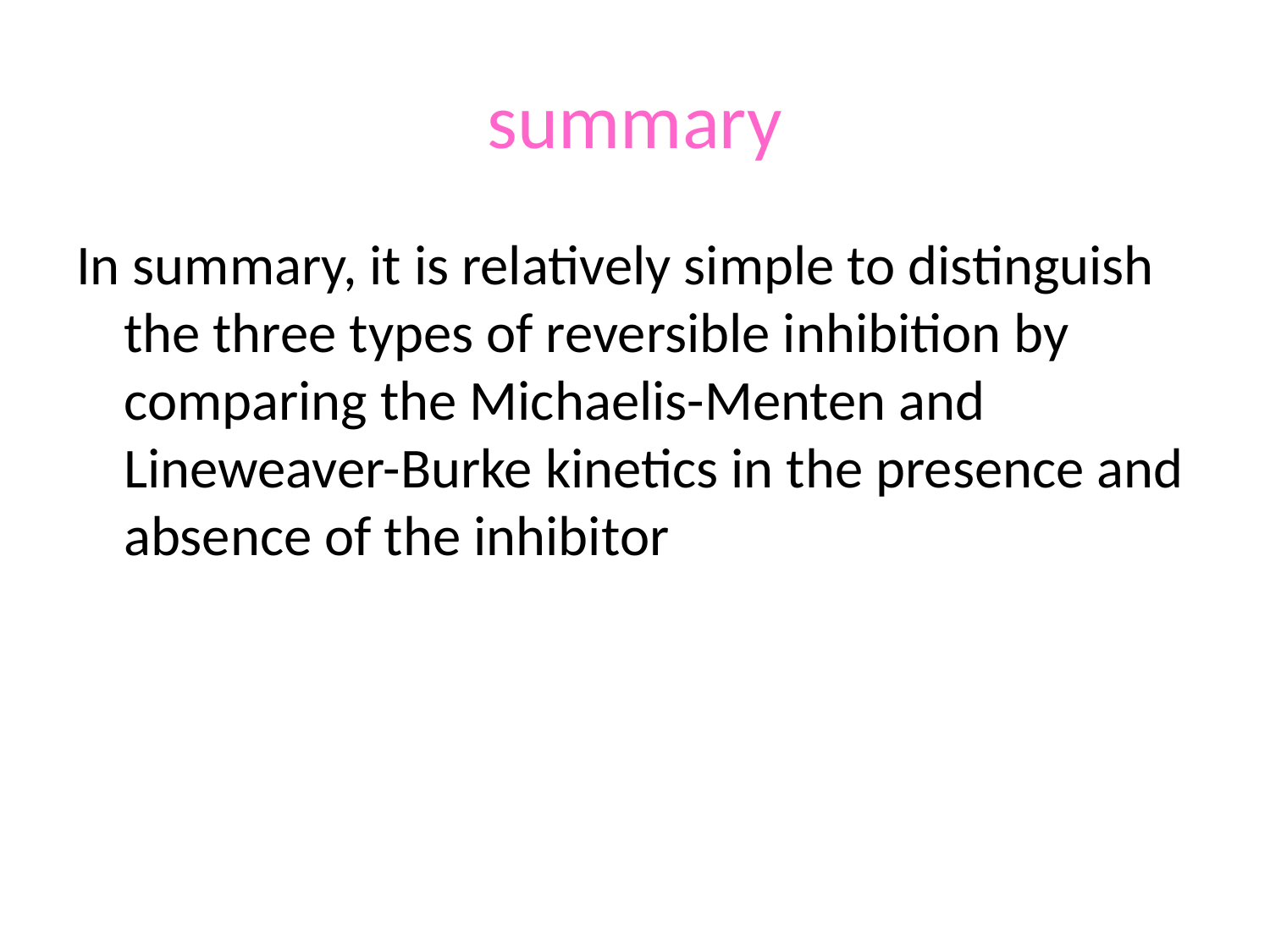

# summary
In summary, it is relatively simple to distinguish the three types of reversible inhibition by comparing the Michaelis-Menten and Lineweaver-Burke kinetics in the presence and absence of the inhibitor